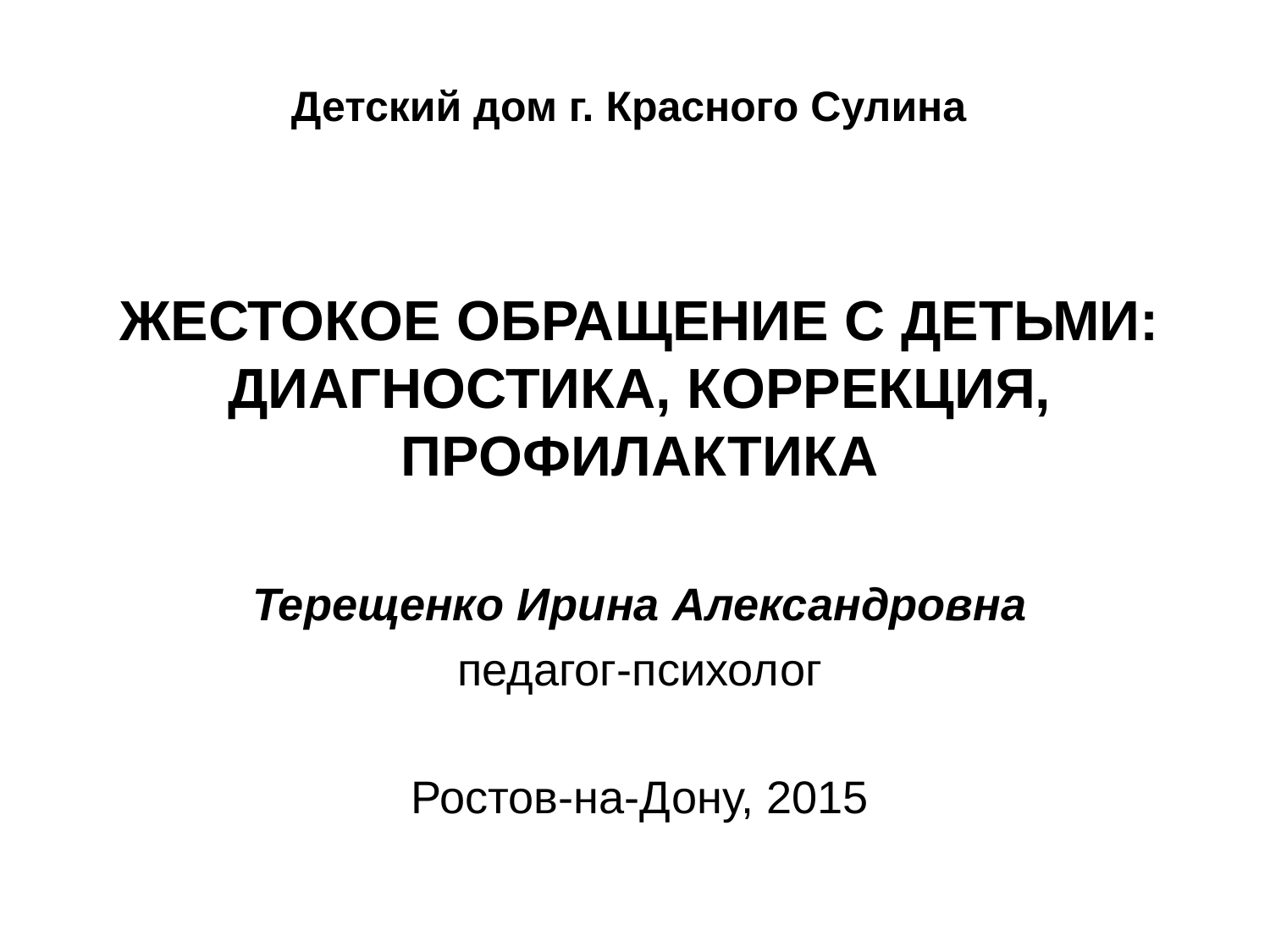

# Детский дом г. Красного Сулина

ЖЕСТОКОЕ ОБРАЩЕНИЕ С ДЕТЬМИ: ДИАГНОСТИКА, КОРРЕКЦИЯ, ПРОФИЛАКТИКА

Терещенко Ирина Александровна
педагог-психолог

Ростов-на-Дону, 2015